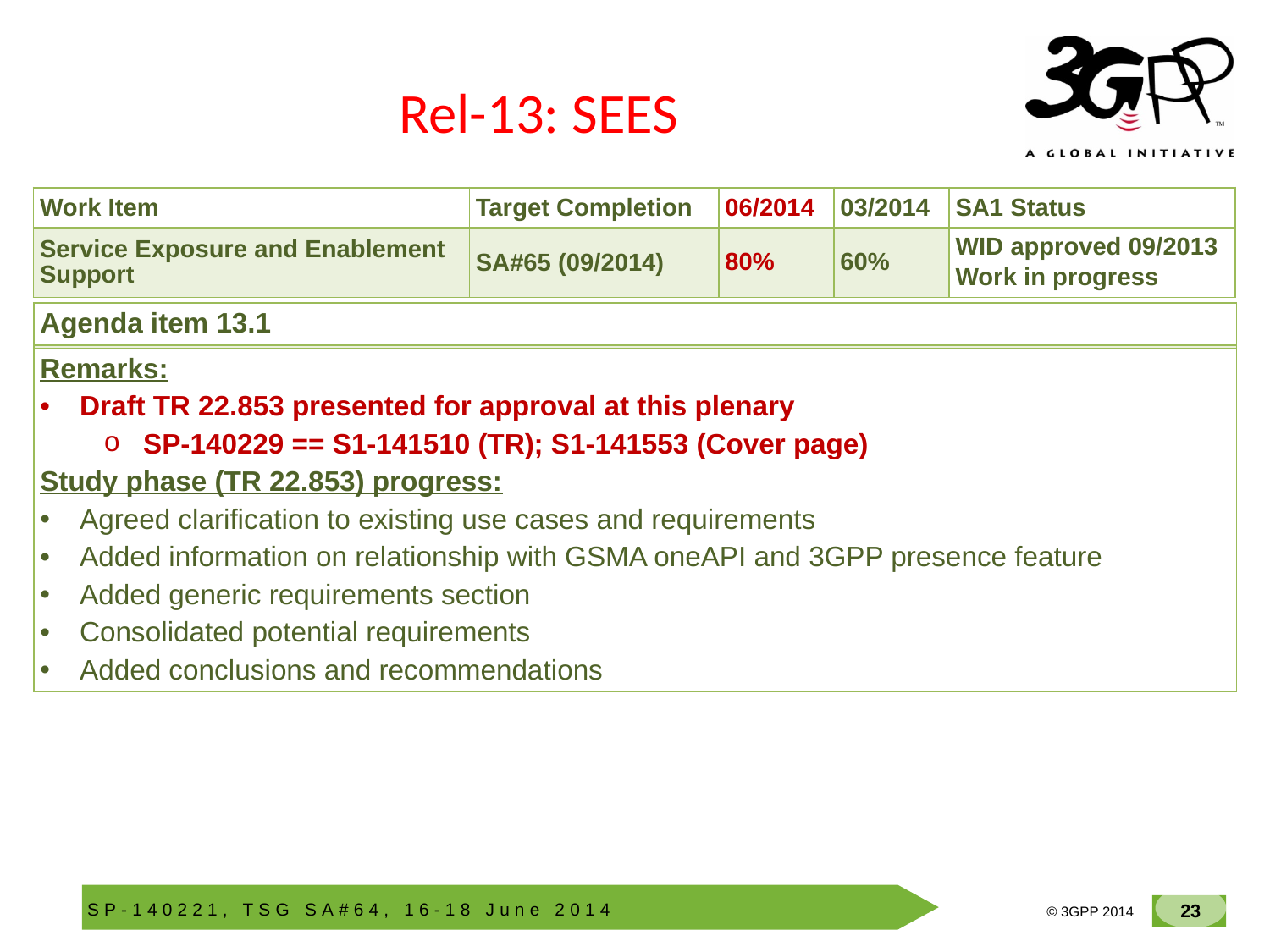

# Rel-13: SEES
| Work Item | Target Completion | 06/2014 | 03/2014 | SA1 Status |
| --- | --- | --- | --- | --- |
| Service Exposure and Enablement Support | SA#65 (09/2014) | 80% | 60% | WID approved 09/2013 Work in progress |
| Agenda item 13.1 |
| --- |
|  |
| Remarks: Draft TR 22.853 presented for approval at this plenary SP-140229 == S1-141510 (TR); S1-141553 (Cover page) Study phase (TR 22.853) progress: Agreed clarification to existing use cases and requirements Added information on relationship with GSMA oneAPI and 3GPP presence feature Added generic requirements section Consolidated potential requirements Added conclusions and recommendations |